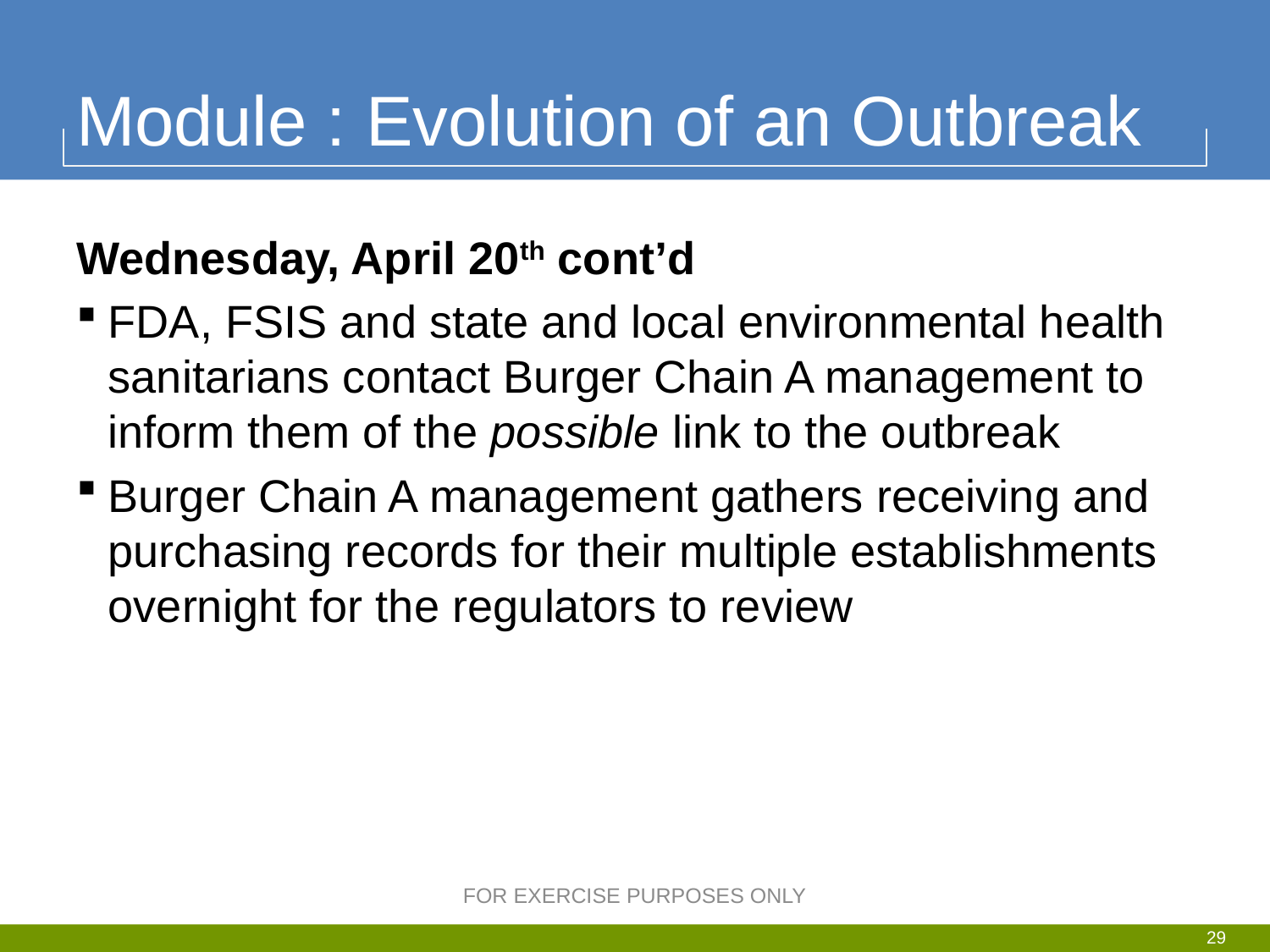

# Module : Evolution of an Outbreak
Wednesday, April 20th cont’d
FDA, FSIS and state and local environmental health sanitarians contact Burger Chain A management to inform them of the possible link to the outbreak
Burger Chain A management gathers receiving and  purchasing records for their multiple establishments overnight for the regulators to review

FOR EXERCISE PURPOSES ONLY